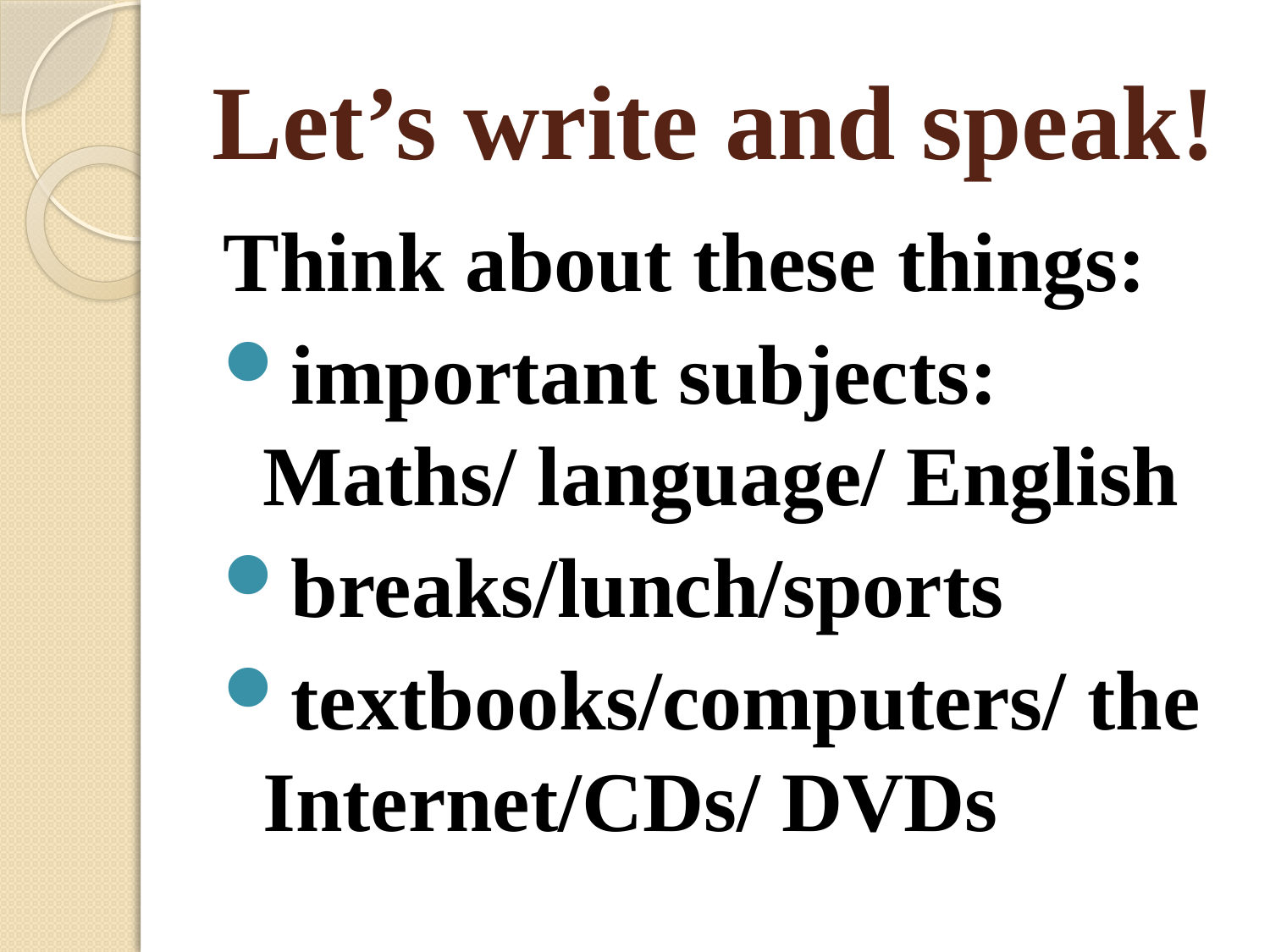

# Let’s write and speak!
Think about these things:
important subjects: Maths/ language/ English
breaks/lunch/sports
textbooks/computers/ the Internet/CDs/ DVDs